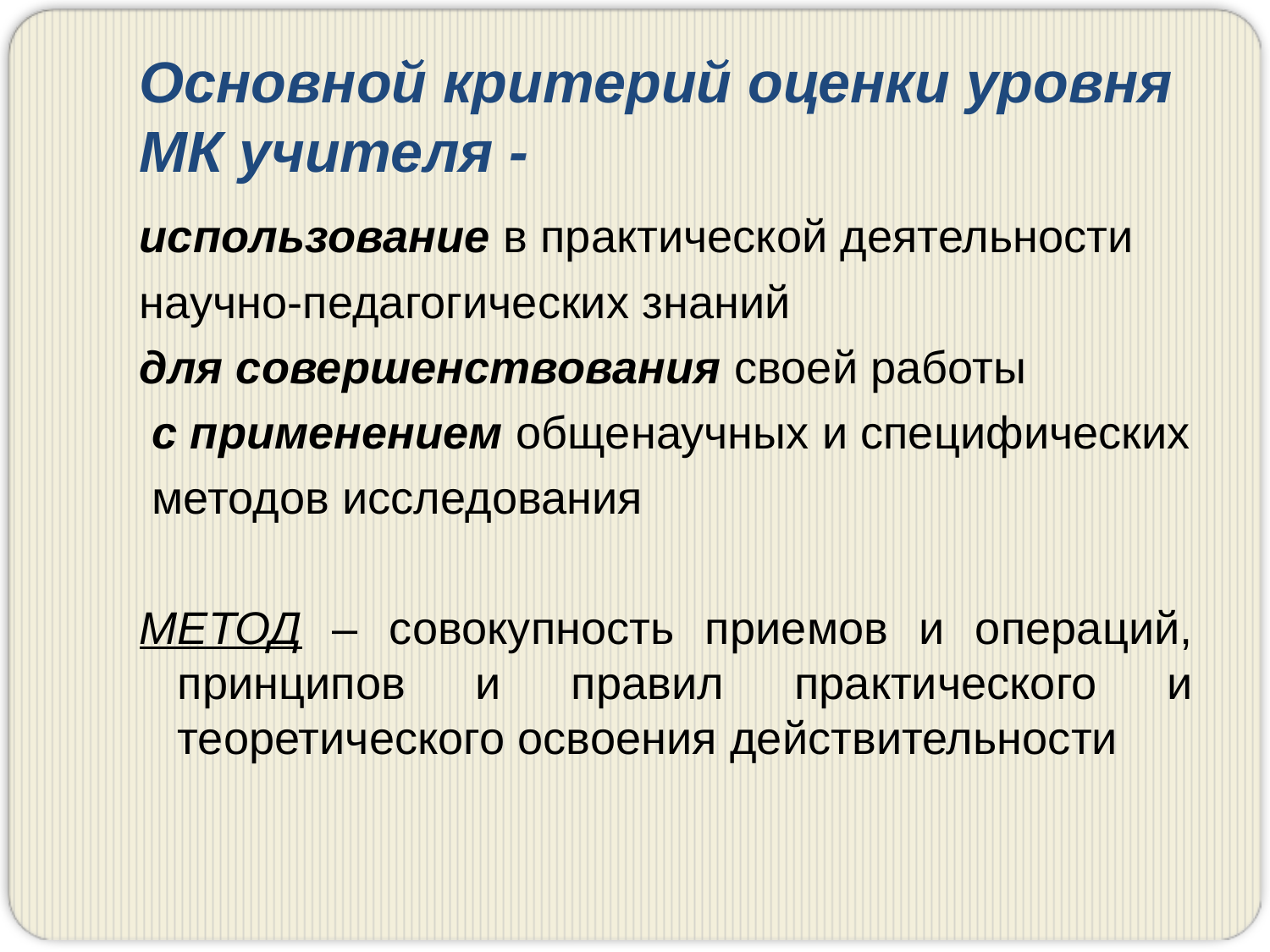

# Основной критерий оценки уровня МК учителя -
использование в практической деятельности
научно-педагогических знаний
для совершенствования своей работы
 с применением общенаучных и специфических
 методов исследования

МЕТОД – совокупность приемов и операций, принципов и правил практического и теоретического освоения действительности